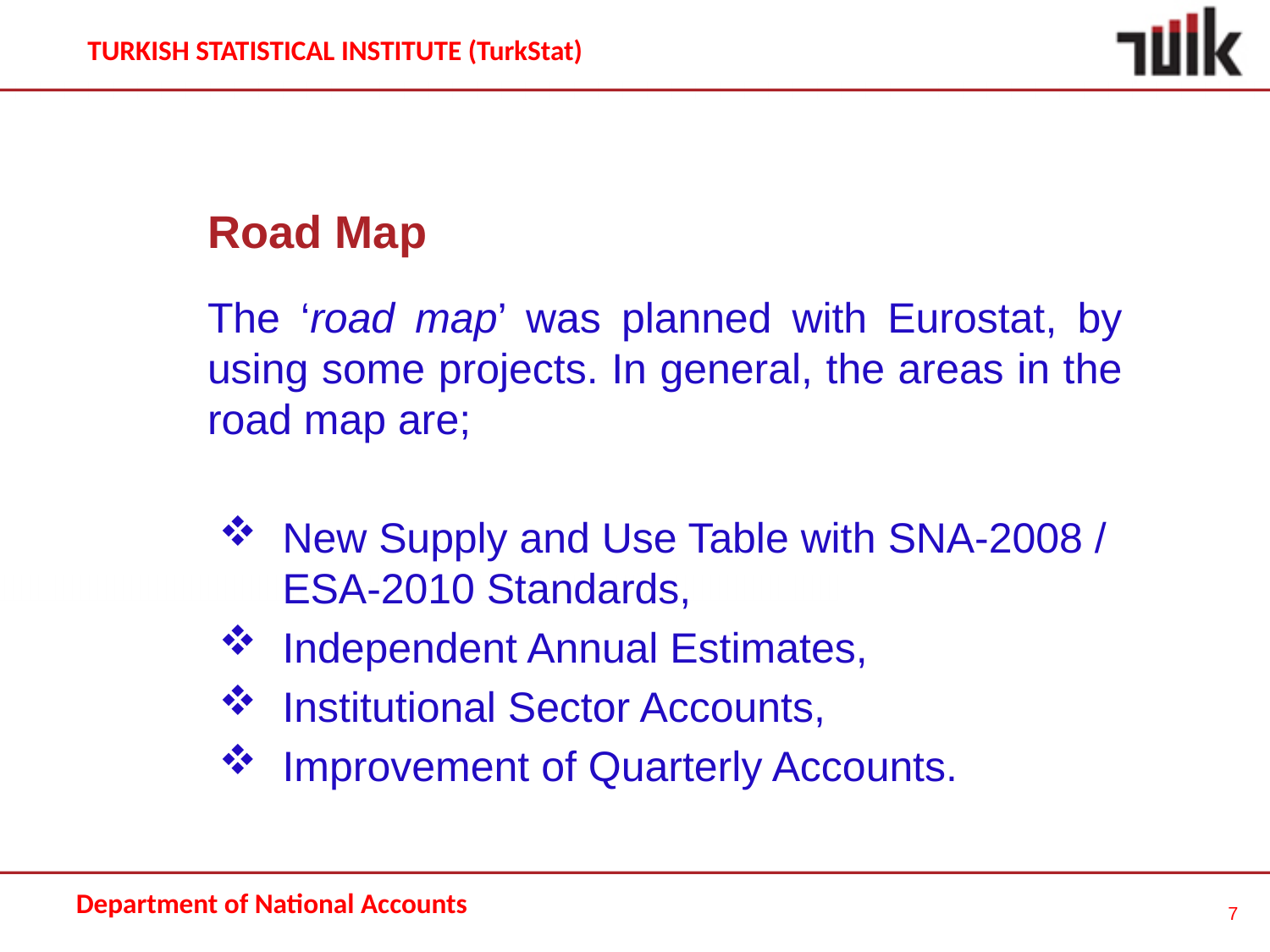

Road Map

The ‘road map’ was planned with Eurostat, by using some projects. In general, the areas in the road map are;

New Supply and Use Table with SNA-2008 / ESA-2010 Standards,
Independent Annual Estimates,
Institutional Sector Accounts,
Improvement of Quarterly Accounts.
7